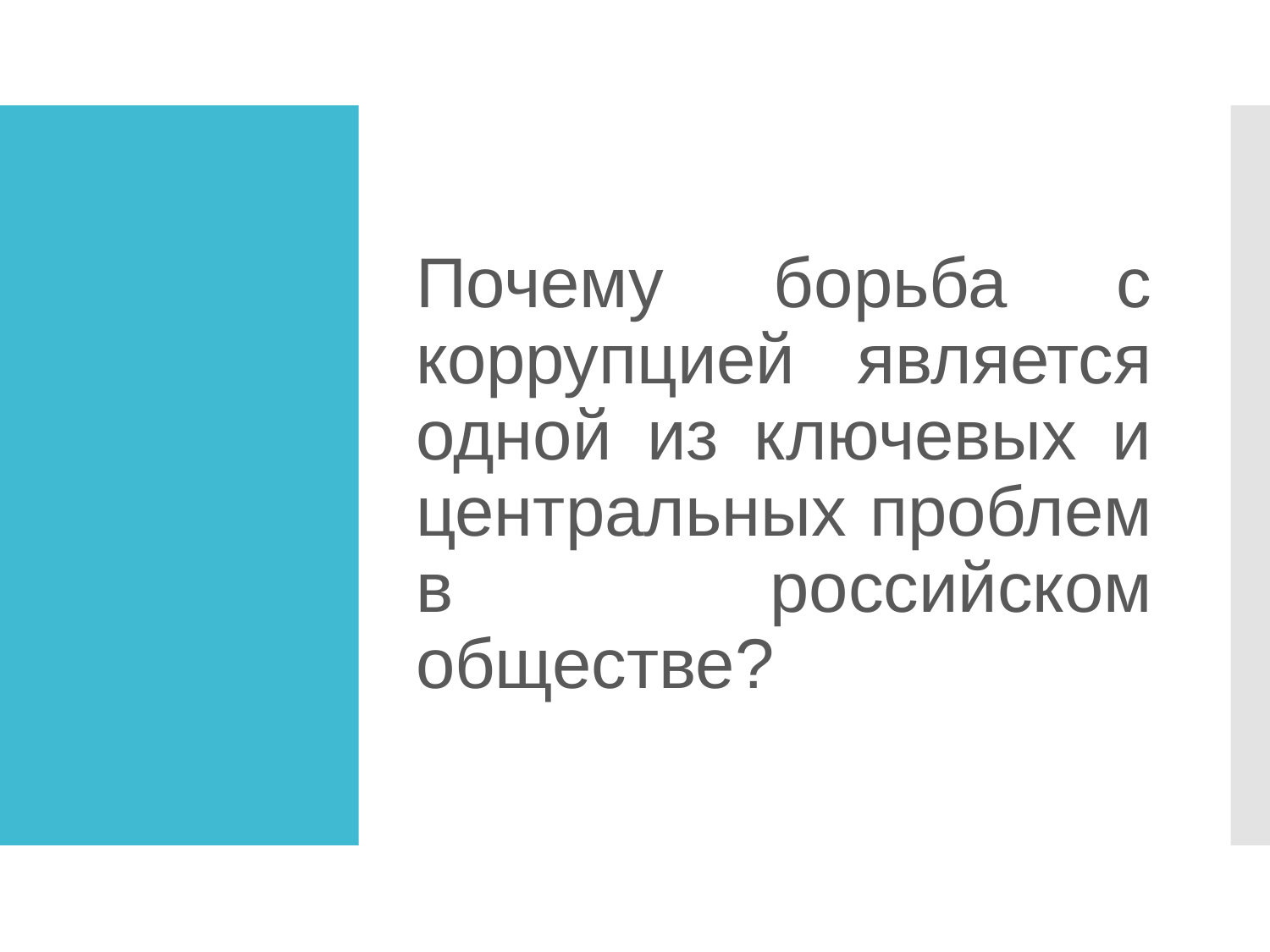

Почему борьба с коррупцией является одной из ключевых и центральных проблем в российском обществе?
#